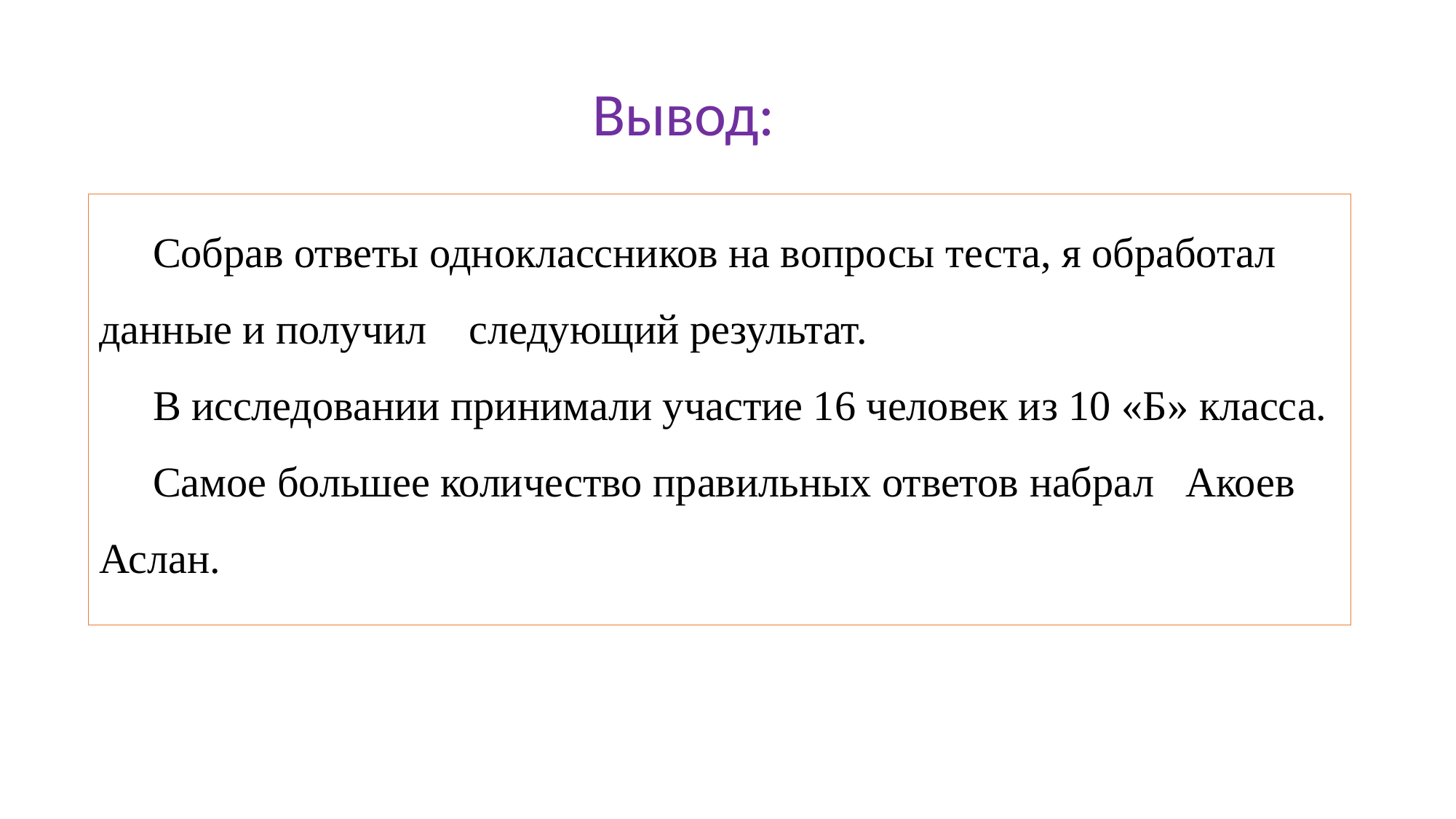

Вывод:
Собрав ответы одноклассников на вопросы теста, я обработал данные и получил    следующий результат.
В исследовании принимали участие 16 человек из 10 «Б» класса.
Самое большее количество правильных ответов набрал   Акоев Аслан.